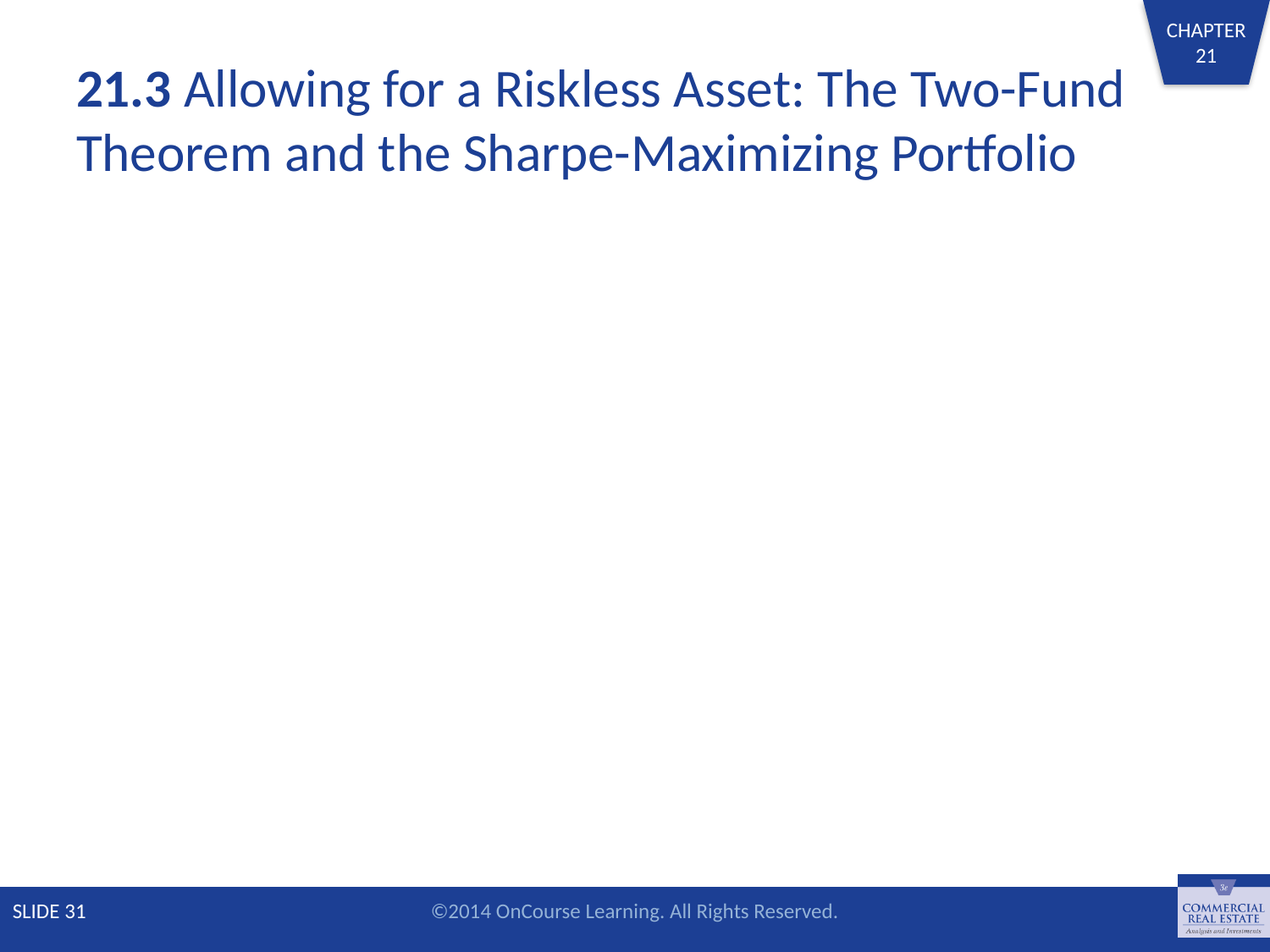

# 21.3 Allowing for a Riskless Asset: The Two-Fund Theorem and the Sharpe-Maximizing Portfolio

SLIDE 31